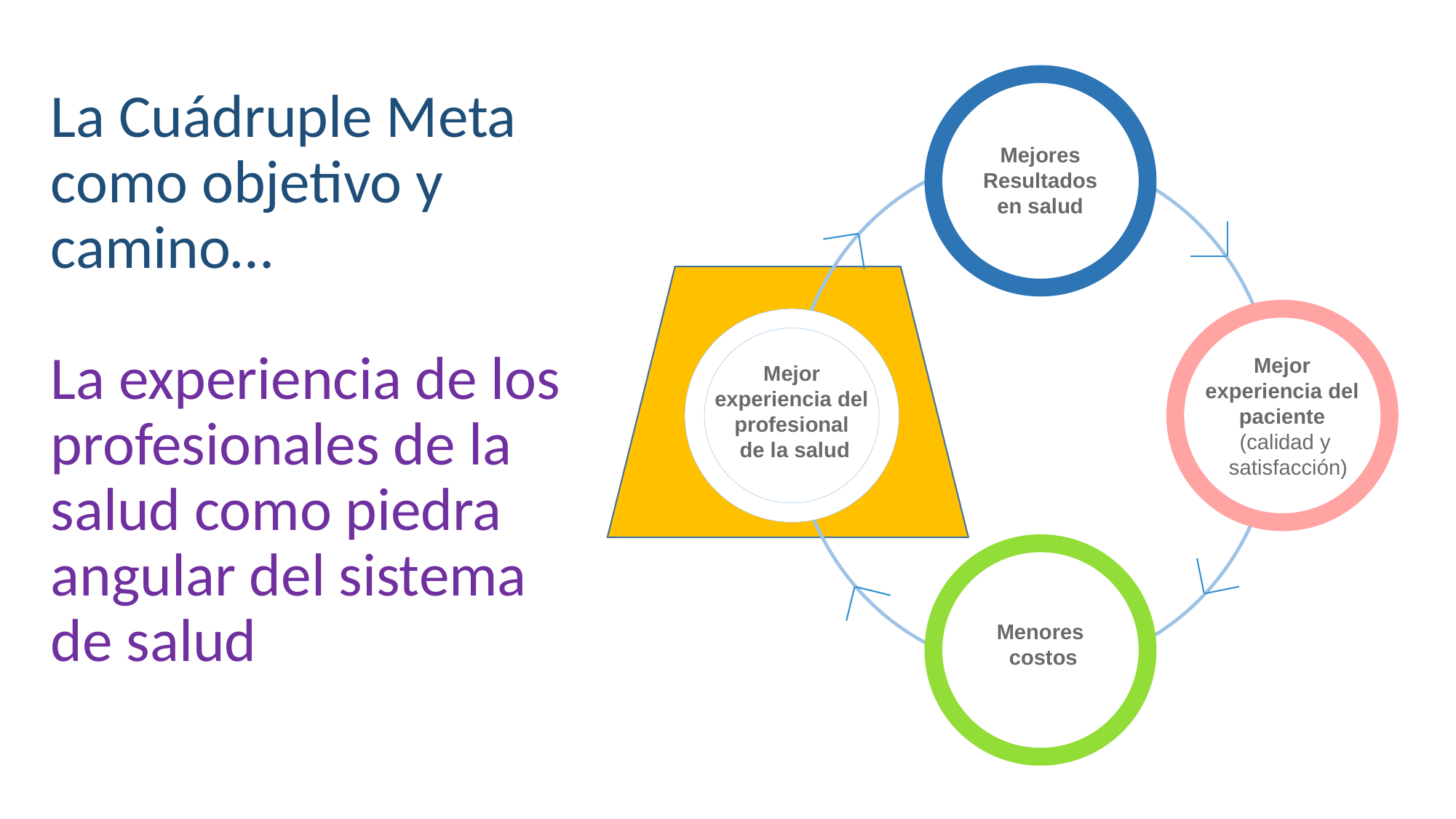

Mejores
Resultados
en salud

Mejor
experiencia del
paciente
(calidad y
 satisfacción)
Mejor
experiencia del
profesional
de la salud

Menores
costos
La Cuádruple Meta como objetivo y camino…

La experiencia de los profesionales de la
salud como piedra angular del sistema
de salud